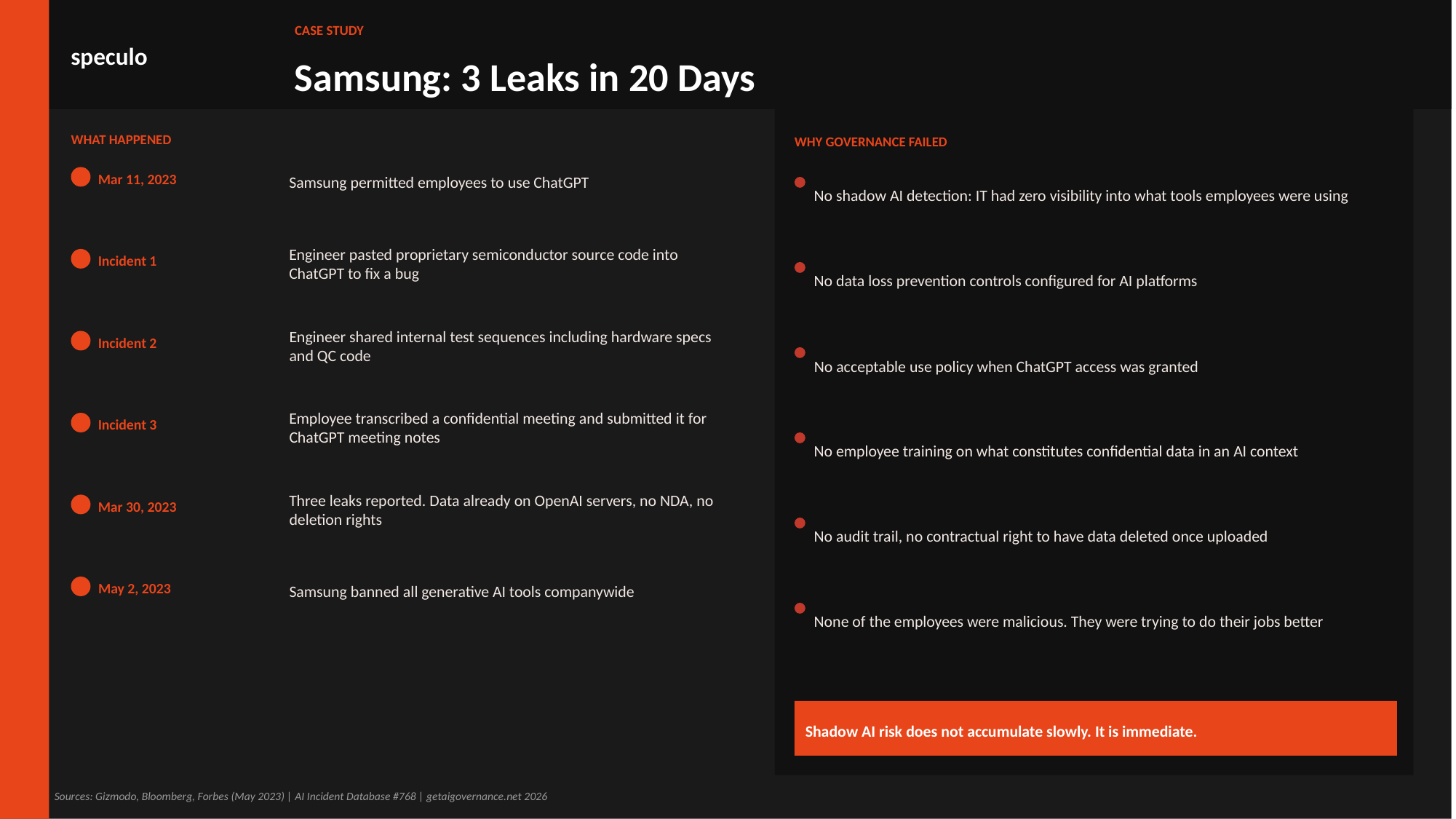

CASE STUDY
speculo
Samsung: 3 Leaks in 20 Days

WHAT HAPPENED
WHY GOVERNANCE FAILED

Mar 11, 2023
Samsung permitted employees to use ChatGPT

No shadow AI detection: IT had zero visibility into what tools employees were using
Engineer pasted proprietary semiconductor source code into

Incident 1

ChatGPT to fix a bug
No data loss prevention controls configured for AI platforms
Engineer shared internal test sequences including hardware specs

Incident 2
and QC code

No acceptable use policy when ChatGPT access was granted
Employee transcribed a confidential meeting and submitted it for

Incident 3
ChatGPT meeting notes

No employee training on what constitutes confidential data in an AI context
Three leaks reported. Data already on OpenAI servers, no NDA, no

Mar 30, 2023
deletion rights

No audit trail, no contractual right to have data deleted once uploaded

May 2, 2023
Samsung banned all generative AI tools companywide

None of the employees were malicious. They were trying to do their jobs better

Shadow AI risk does not accumulate slowly. It is immediate.
Sources: Gizmodo, Bloomberg, Forbes (May 2023) | AI Incident Database #768 | getaigovernance.net 2026